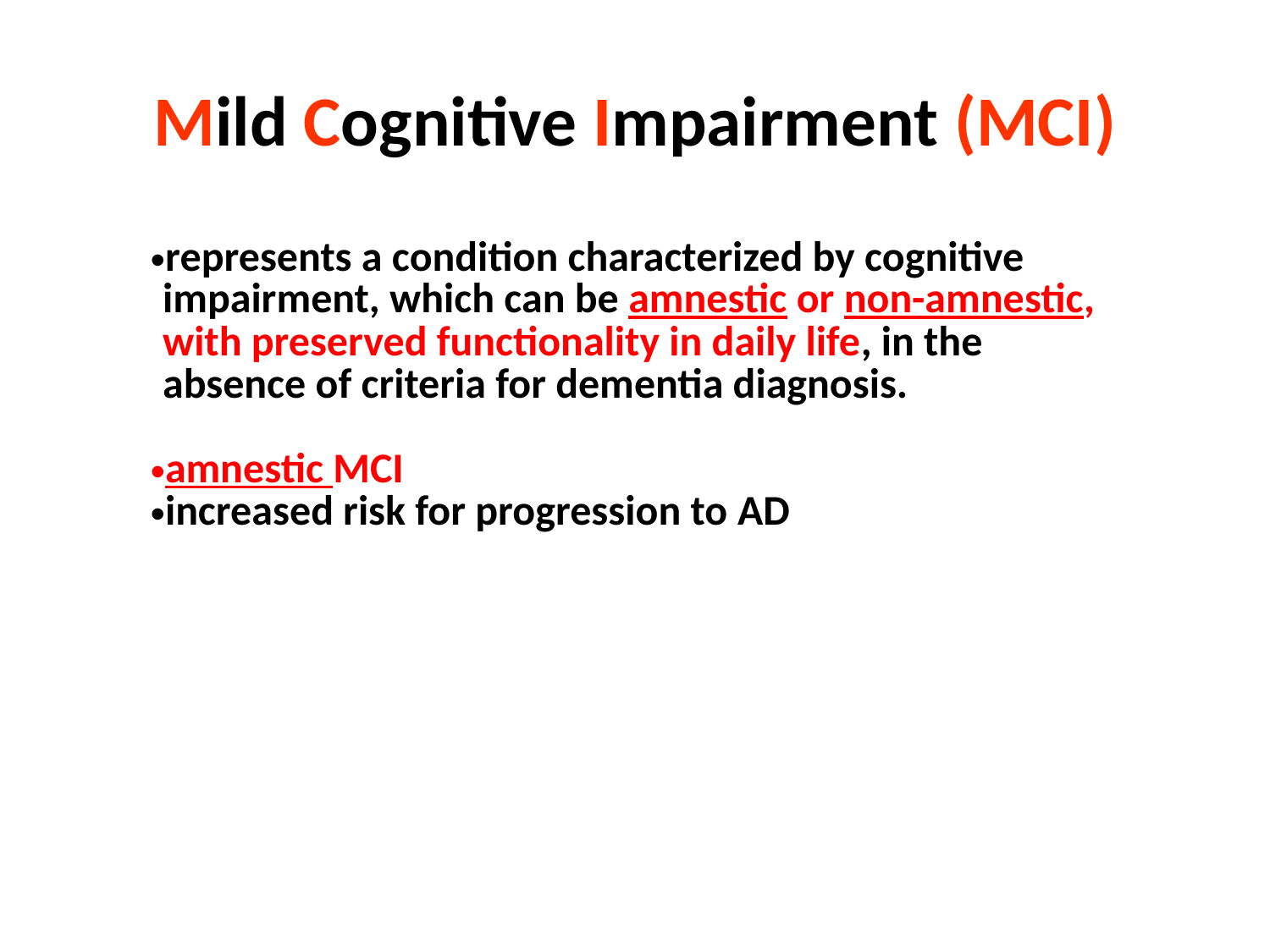

Mild Cognitive Impairment (MCI)

| represents a condition characterized by cognitive impairment, which can be amnestic or non-amnestic, with preserved functionality in daily life, in the absence of criteria for dementia diagnosis. amnestic MCI increased risk for progression to AD |
| --- |
|  |